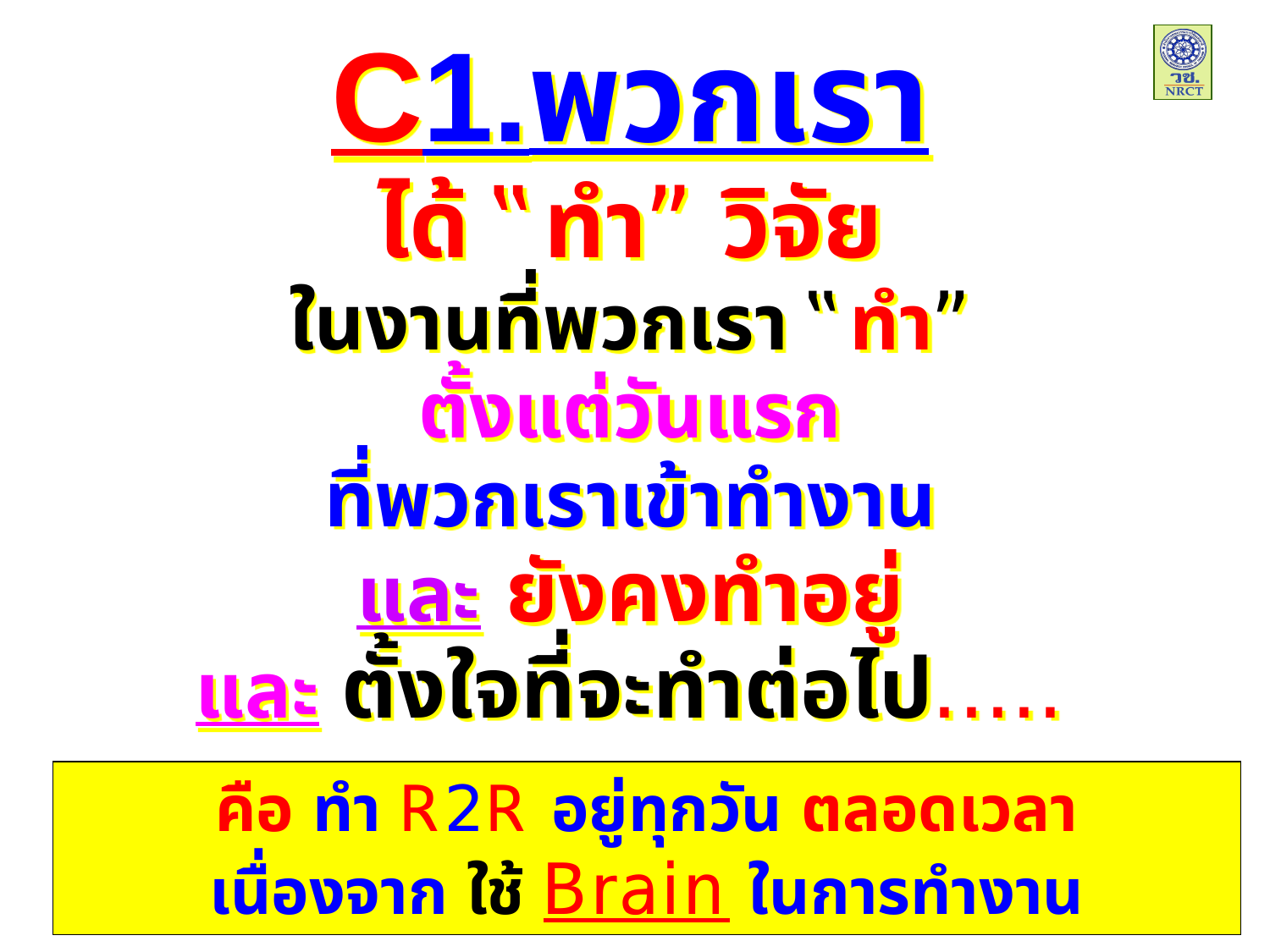

C1.พวกเรา
ได้ “ทำ” วิจัย
ในงานที่พวกเรา “ทำ”
ตั้งแต่วันแรก
ที่พวกเราเข้าทำงาน
และ ยังคงทำอยู่
และ ตั้งใจที่จะทำต่อไป.....
คือ ทำ R2R อยู่ทุกวัน ตลอดเวลา
เนื่องจาก ใช้ Brain ในการทำงาน